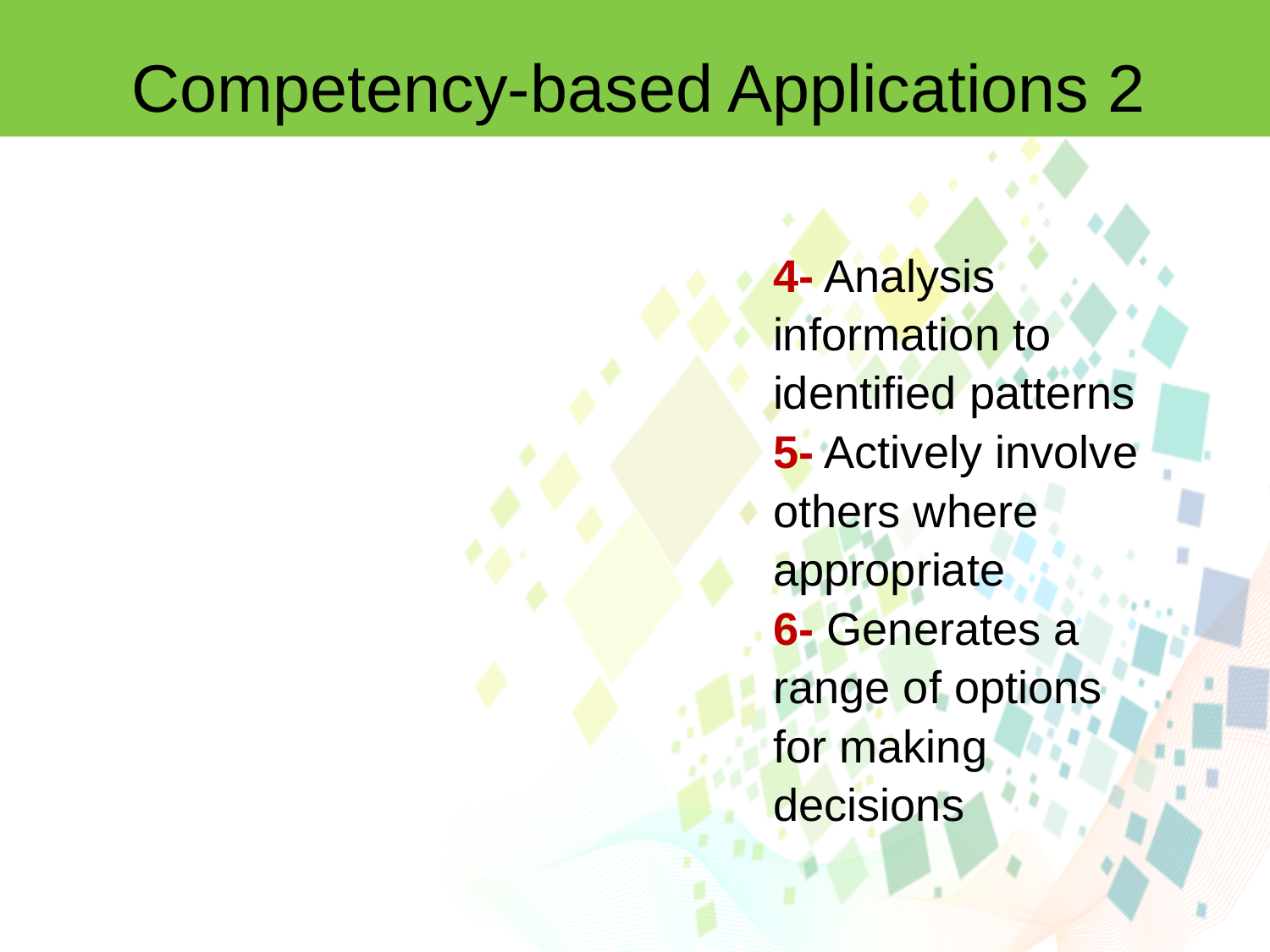

Competency-based Applications 2
4- Analysis information to identified patterns
5- Actively involve others where appropriate
6- Generates a range of options for making decisions